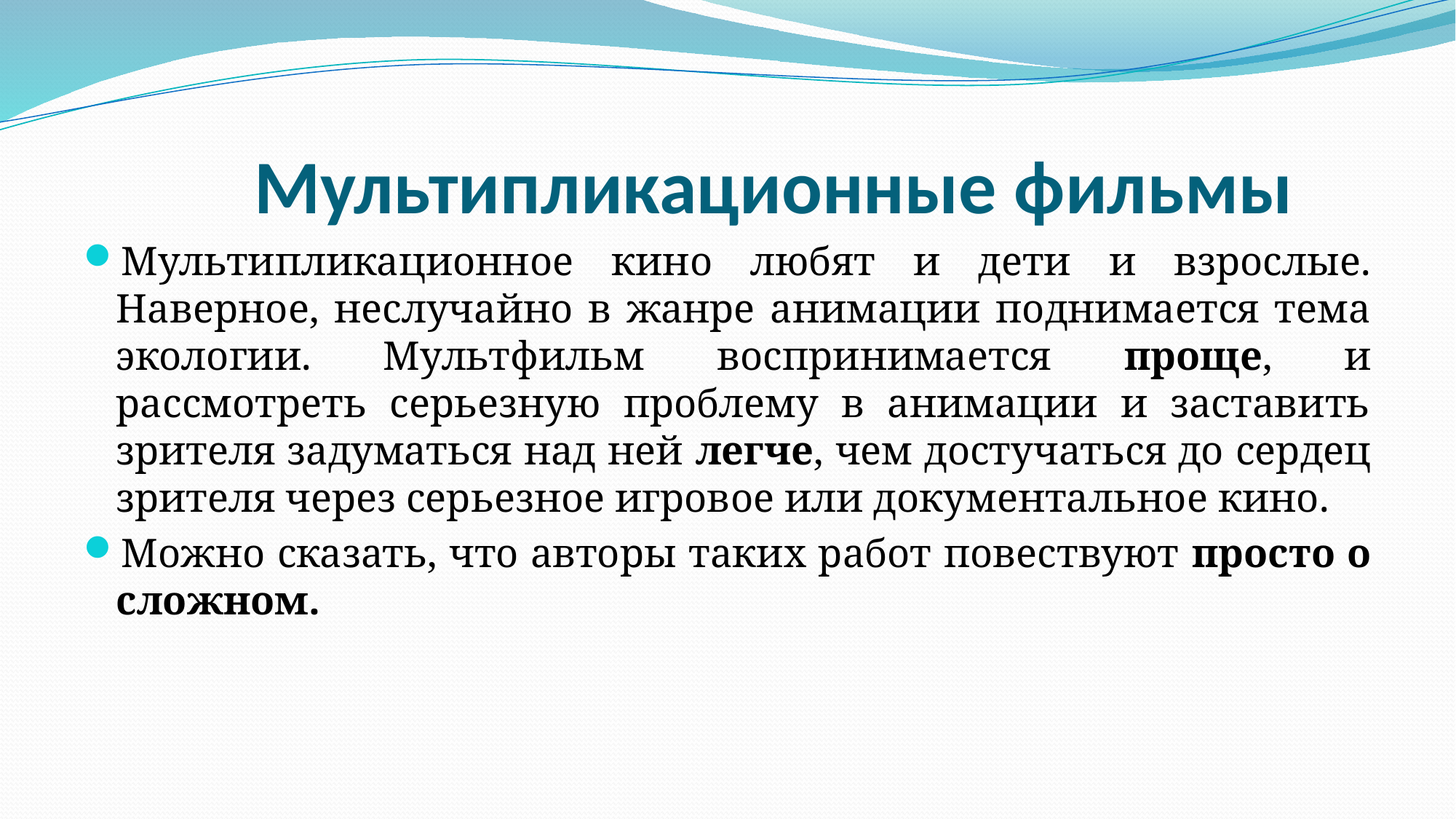

# Мультипликационные фильмы
Мультипликационное кино любят и дети и взрослые. Наверное, неслучайно в жанре анимации поднимается тема экологии. Мультфильм воспринимается проще, и рассмотреть серьезную проблему в анимации и заставить зрителя задуматься над ней легче, чем достучаться до сердец зрителя через серьезное игровое или документальное кино.
Можно сказать, что авторы таких работ повествуют просто о сложном.